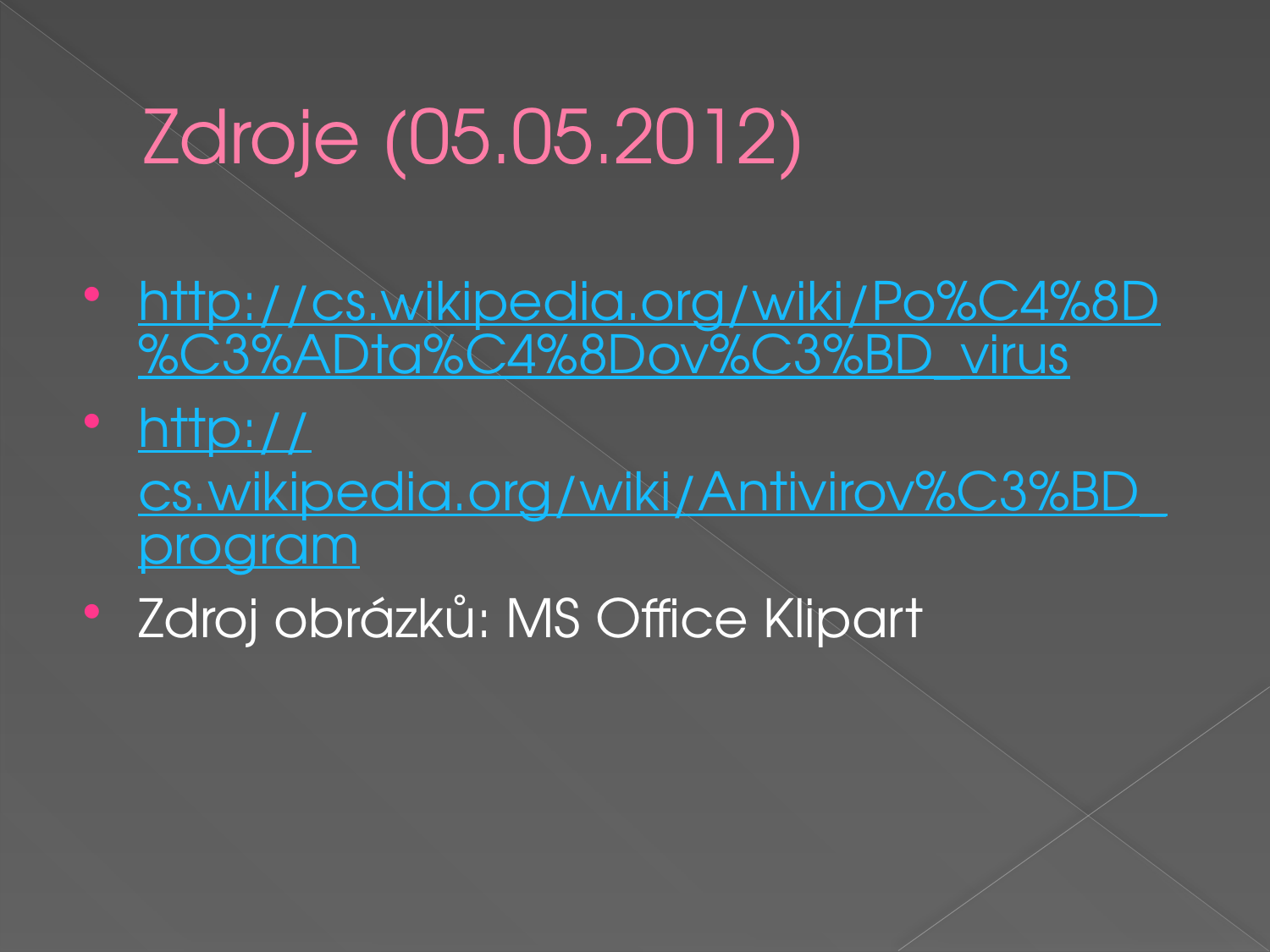

# Zdroje (05.05.2012)
http://cs.wikipedia.org/wiki/Po%C4%8D%C3%ADta%C4%8Dov%C3%BD_virus
http://cs.wikipedia.org/wiki/Antivirov%C3%BD_program
Zdroj obrázků: MS Office Klipart